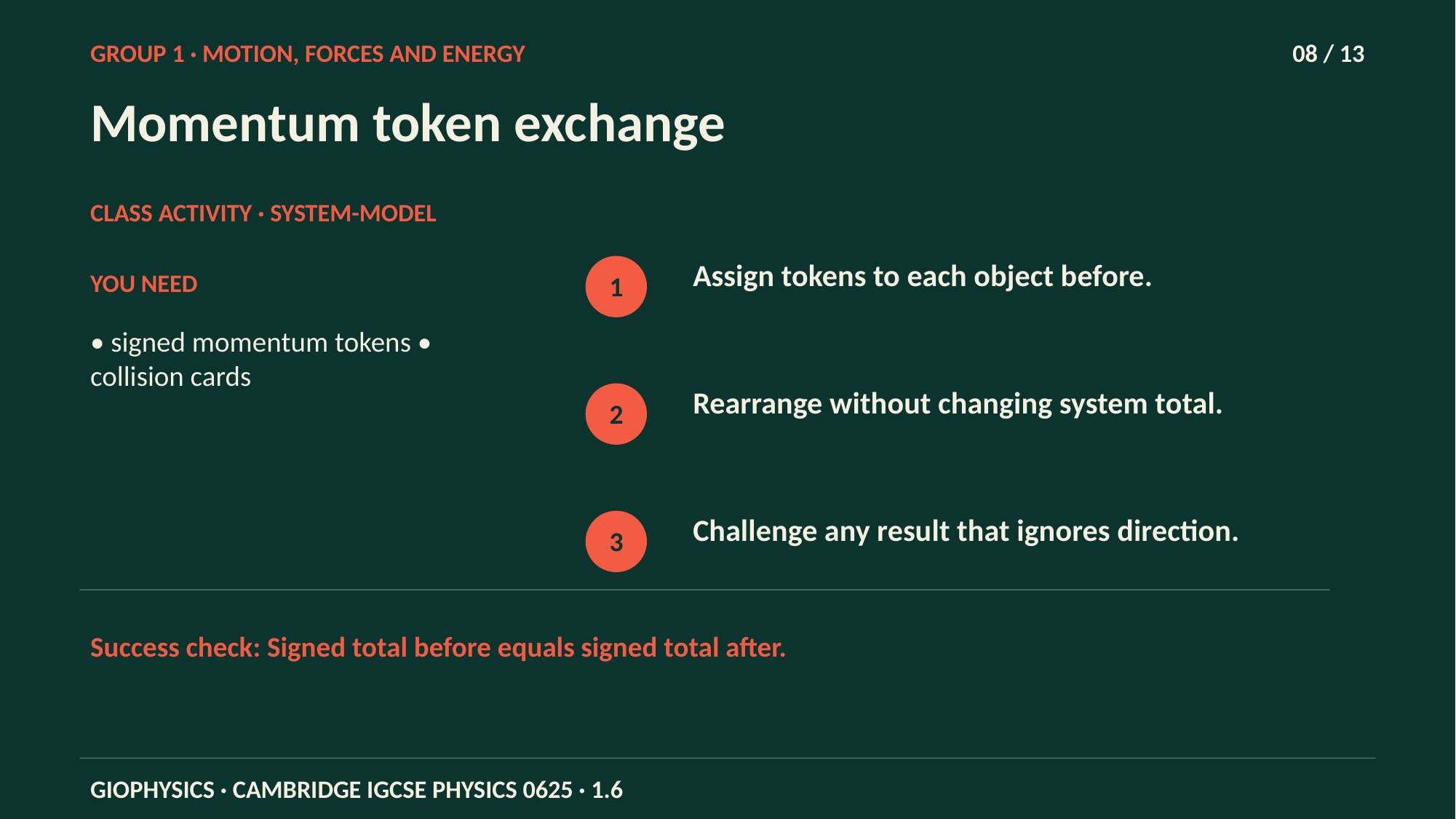

GROUP 1 · MOTION, FORCES AND ENERGY
08 / 13
Momentum token exchange
CLASS ACTIVITY · SYSTEM-MODEL
Assign tokens to each object before.

YOU NEED
1
• signed momentum tokens • collision cards
Rearrange without changing system total.

2
Challenge any result that ignores direction.

3

Success check: Signed total before equals signed total after.

GIOPHYSICS · CAMBRIDGE IGCSE PHYSICS 0625 · 1.6